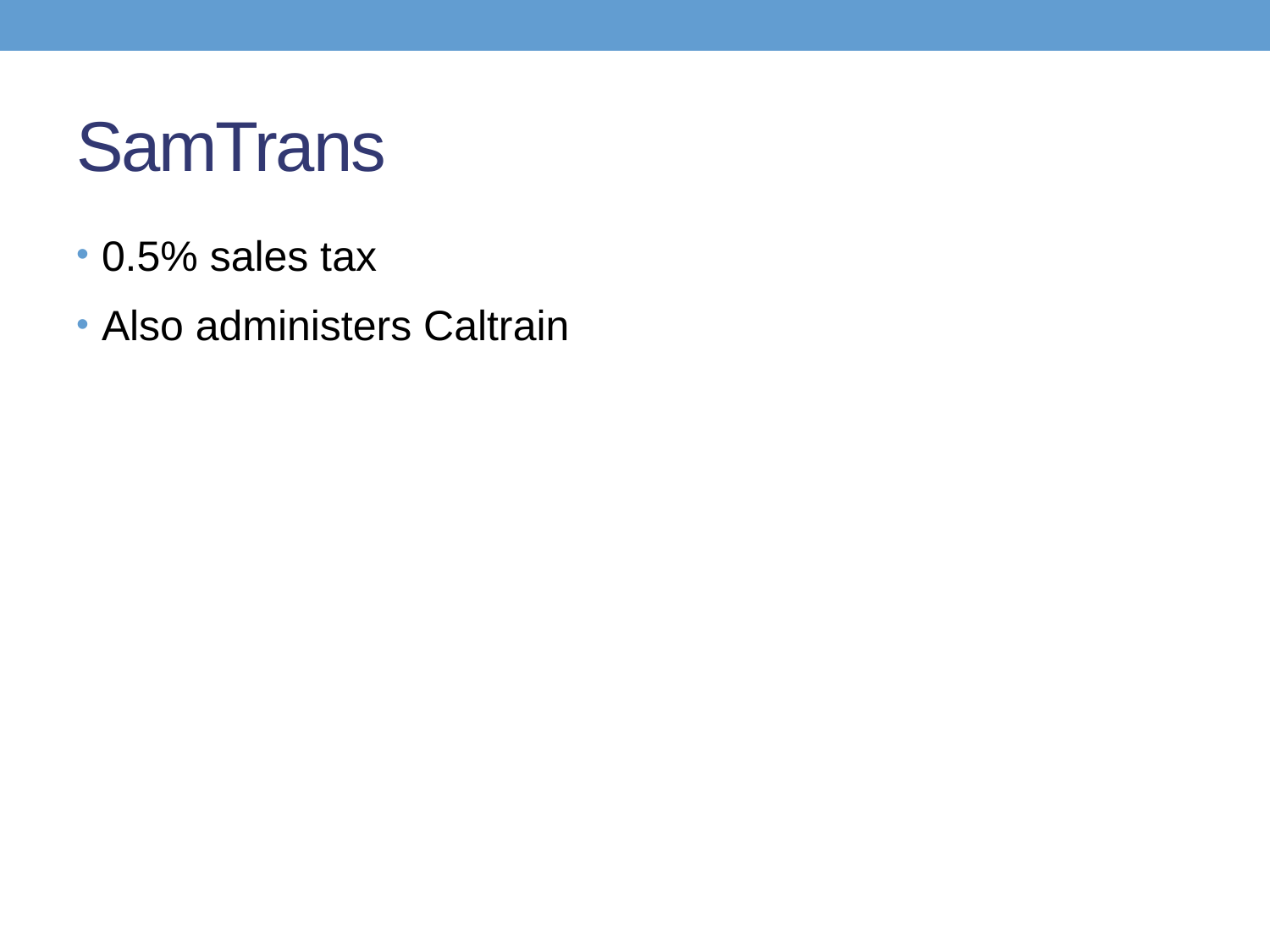

# SamTrans
0.5% sales tax
Also administers Caltrain